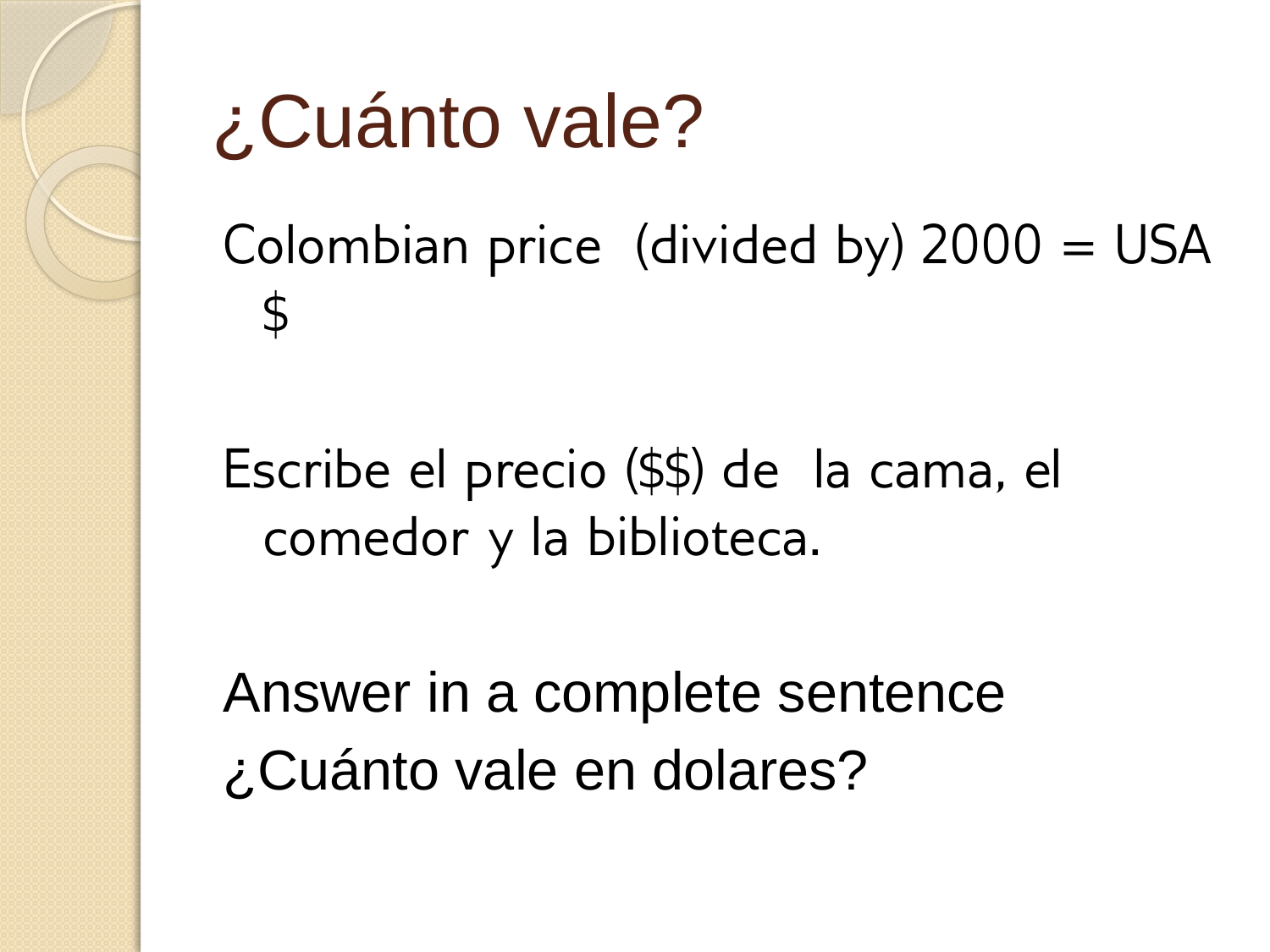

# ¿Cuánto vale?
Colombian price  (divided by) 2000 = USA $

Escribe el precio ($$) de  la cama, el comedor y la biblioteca.

Answer in a complete sentence
¿Cuánto vale en dolares?